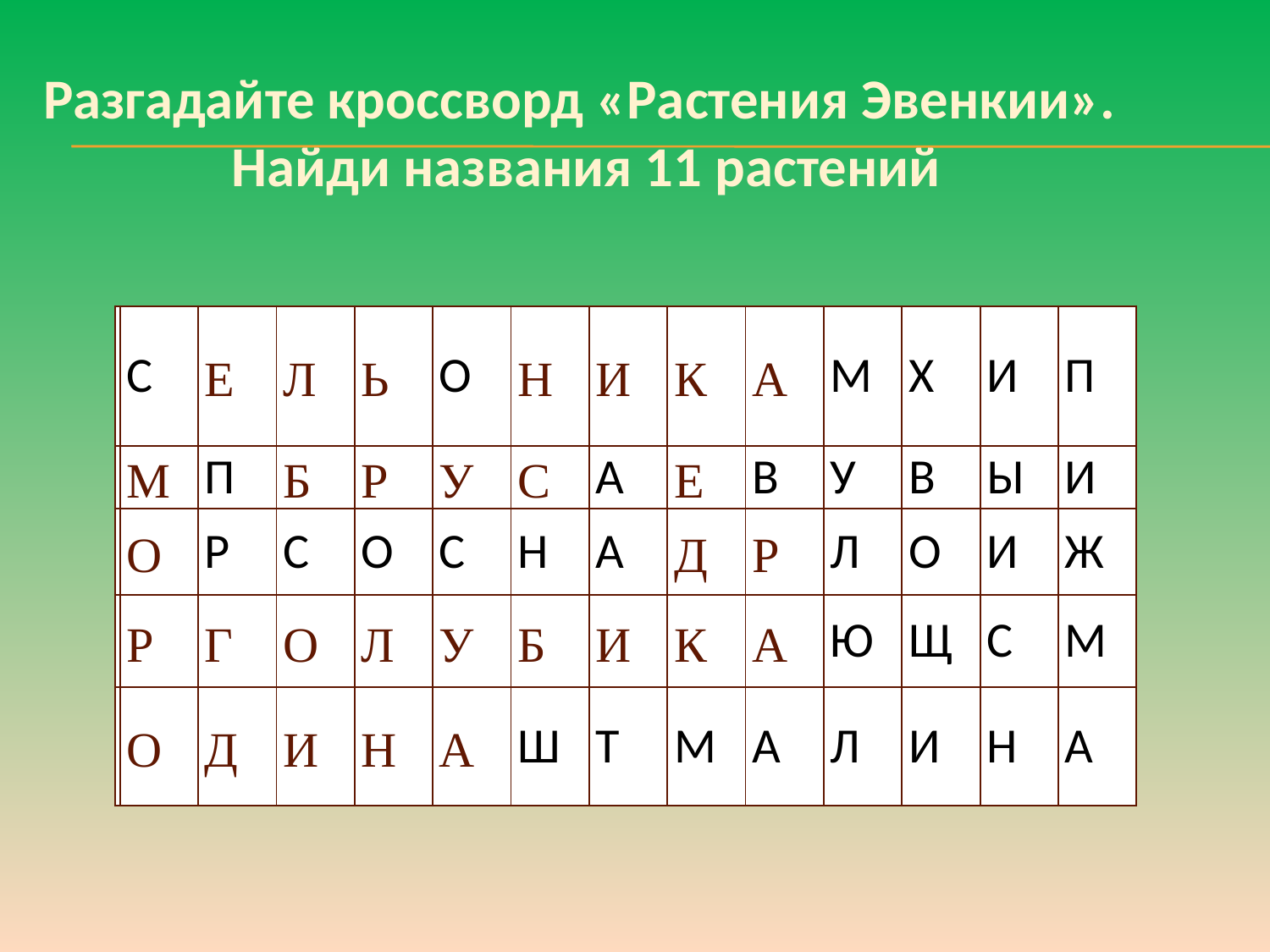

Разгадайте кроссворд «Растения Эвенкии».
 Найди названия 11 растений
| Ц | С | Е | Л | Ь | О | Н | И | К | А | М | Х | И | П |
| --- | --- | --- | --- | --- | --- | --- | --- | --- | --- | --- | --- | --- | --- |
| В | М | П | Б | Р | У | С | А | Е | В | У | В | Ы | И |
| А | О | Р | С | О | С | Н | А | Д | Р | Л | О | И | Ж |
| С | Р | Г | О | Л | У | Б | И | К | А | Ю | Щ | С | М |
| Л | О | Д | И | Н | А | Ш | Т | М | А | Л | И | Н | А |